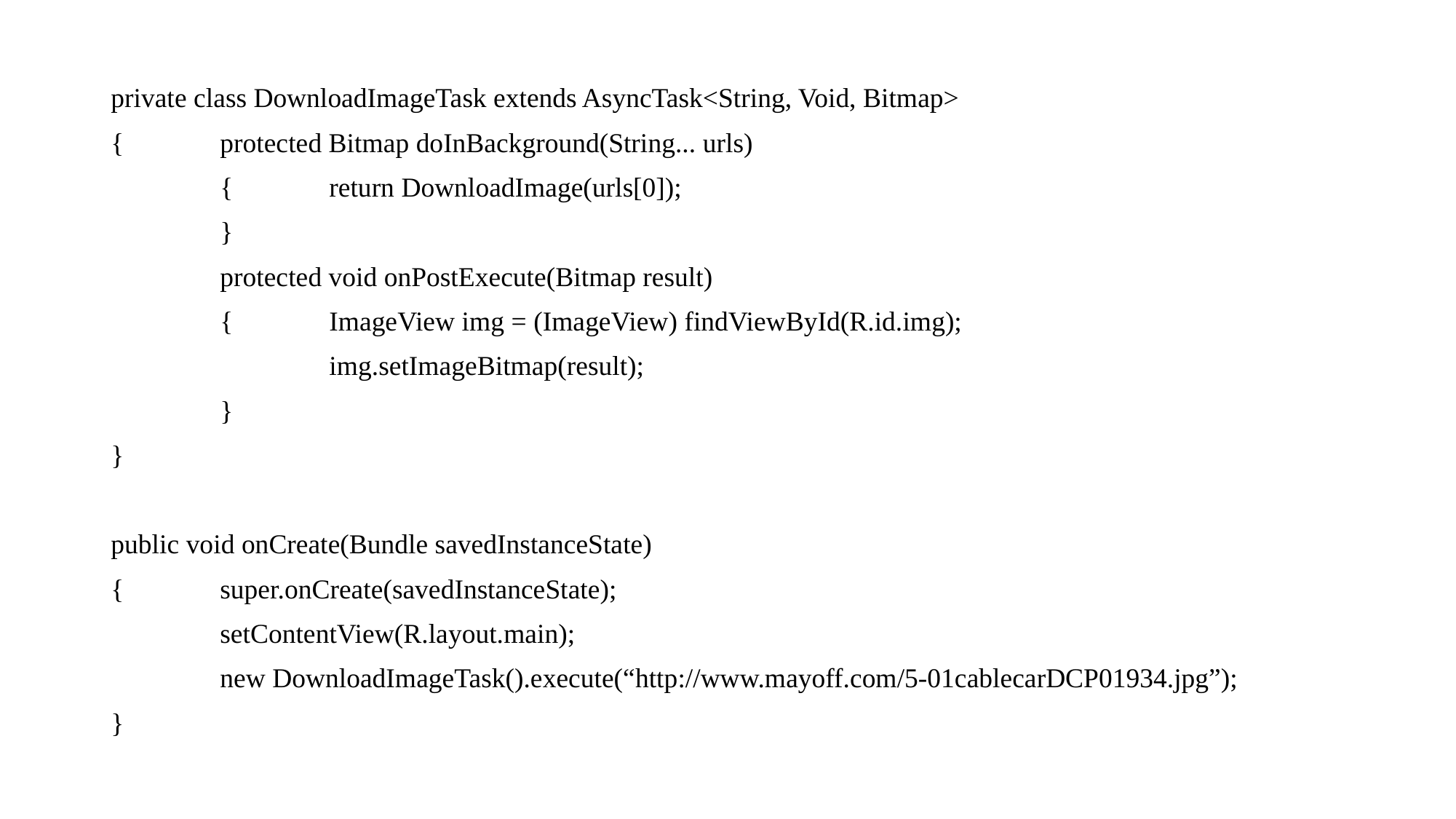

private class DownloadImageTask extends AsyncTask<String, Void, Bitmap>
{	protected Bitmap doInBackground(String... urls)
	{	return DownloadImage(urls[0]);
	}
	protected void onPostExecute(Bitmap result)
	{	ImageView img = (ImageView) findViewById(R.id.img);
		img.setImageBitmap(result);
	}
}

public void onCreate(Bundle savedInstanceState)
{	super.onCreate(savedInstanceState);
	setContentView(R.layout.main);
	new DownloadImageTask().execute(“http://www.mayoff.com/5-01cablecarDCP01934.jpg”);
}